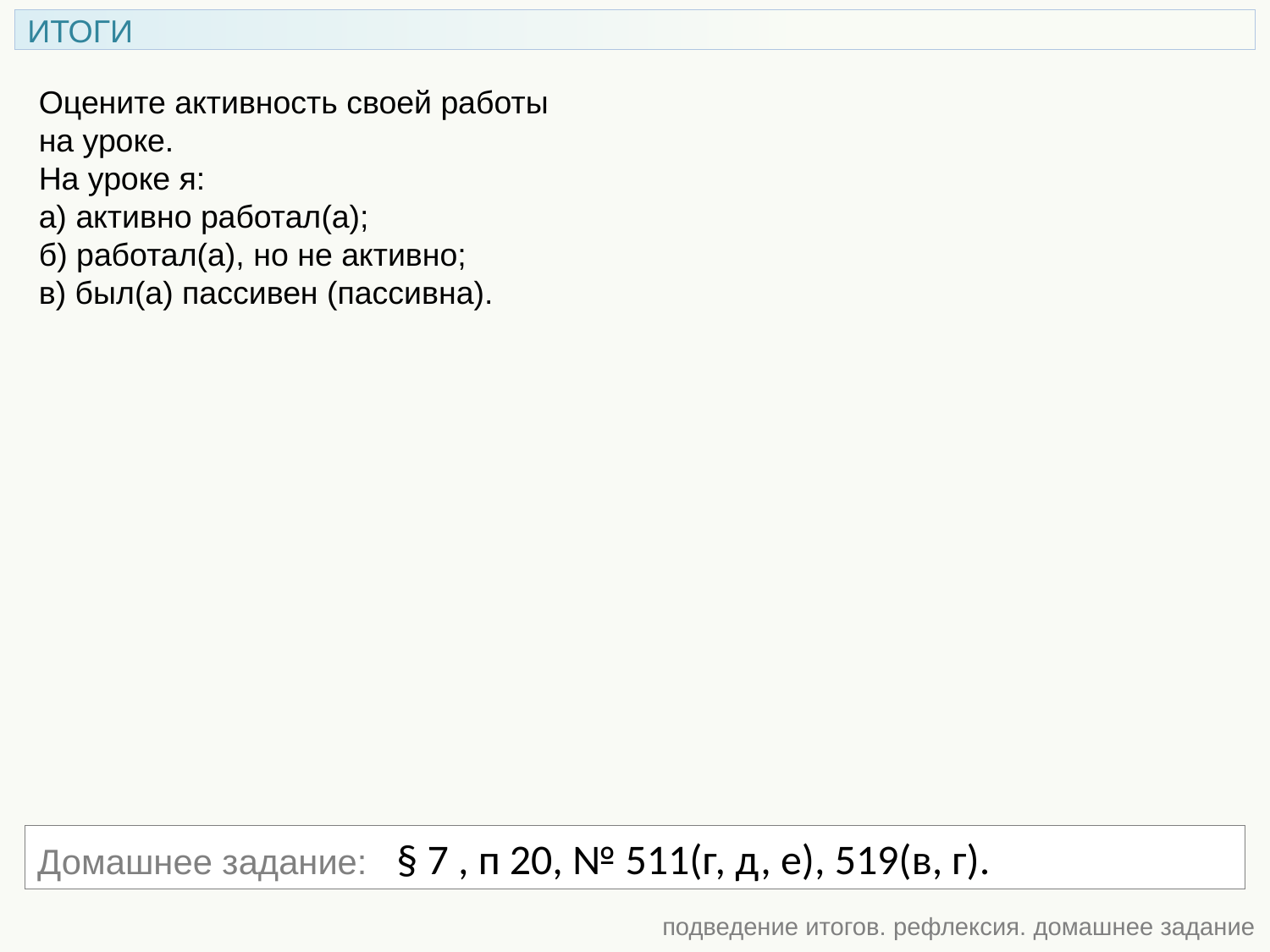

ИТОГИ
Оцените активность своей работы на уроке.
На уроке я:
а) активно работал(а);
б) работал(а), но не активно;
в) был(а) пассивен (пассивна).
Домашнее задание:   § 7 , п 20, № 511(г, д, е), 519(в, г).
подведение итогов. рефлексия. домашнее задание